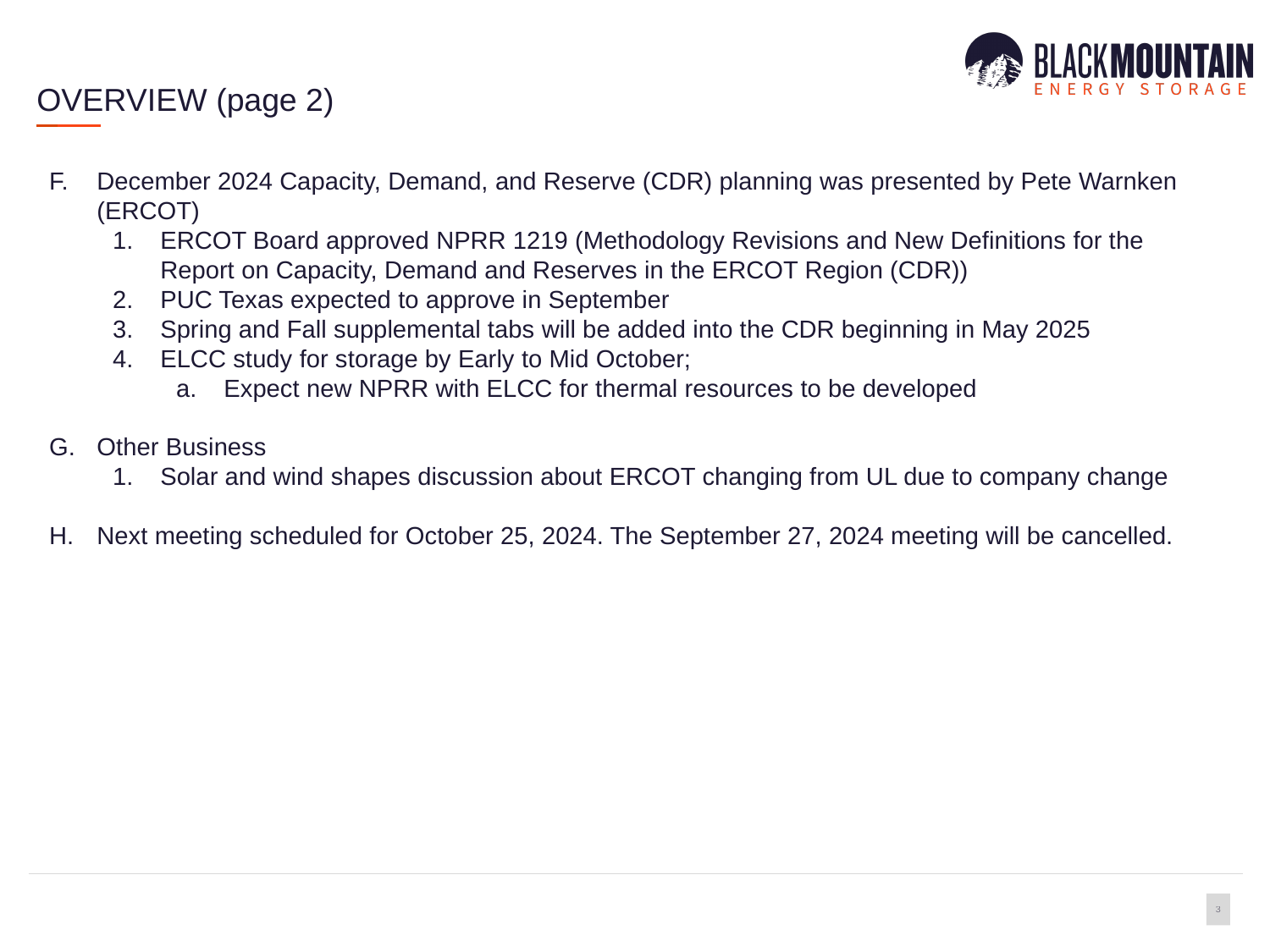

OVERVIEW (page 2)
December 2024 Capacity, Demand, and Reserve (CDR) planning was presented by Pete Warnken (ERCOT)
ERCOT Board approved NPRR 1219 (Methodology Revisions and New Definitions for the Report on Capacity, Demand and Reserves in the ERCOT Region (CDR))
PUC Texas expected to approve in September
Spring and Fall supplemental tabs will be added into the CDR beginning in May 2025
ELCC study for storage by Early to Mid October;
Expect new NPRR with ELCC for thermal resources to be developed

Other Business
Solar and wind shapes discussion about ERCOT changing from UL due to company change

Next meeting scheduled for October 25, 2024. The September 27, 2024 meeting will be cancelled.